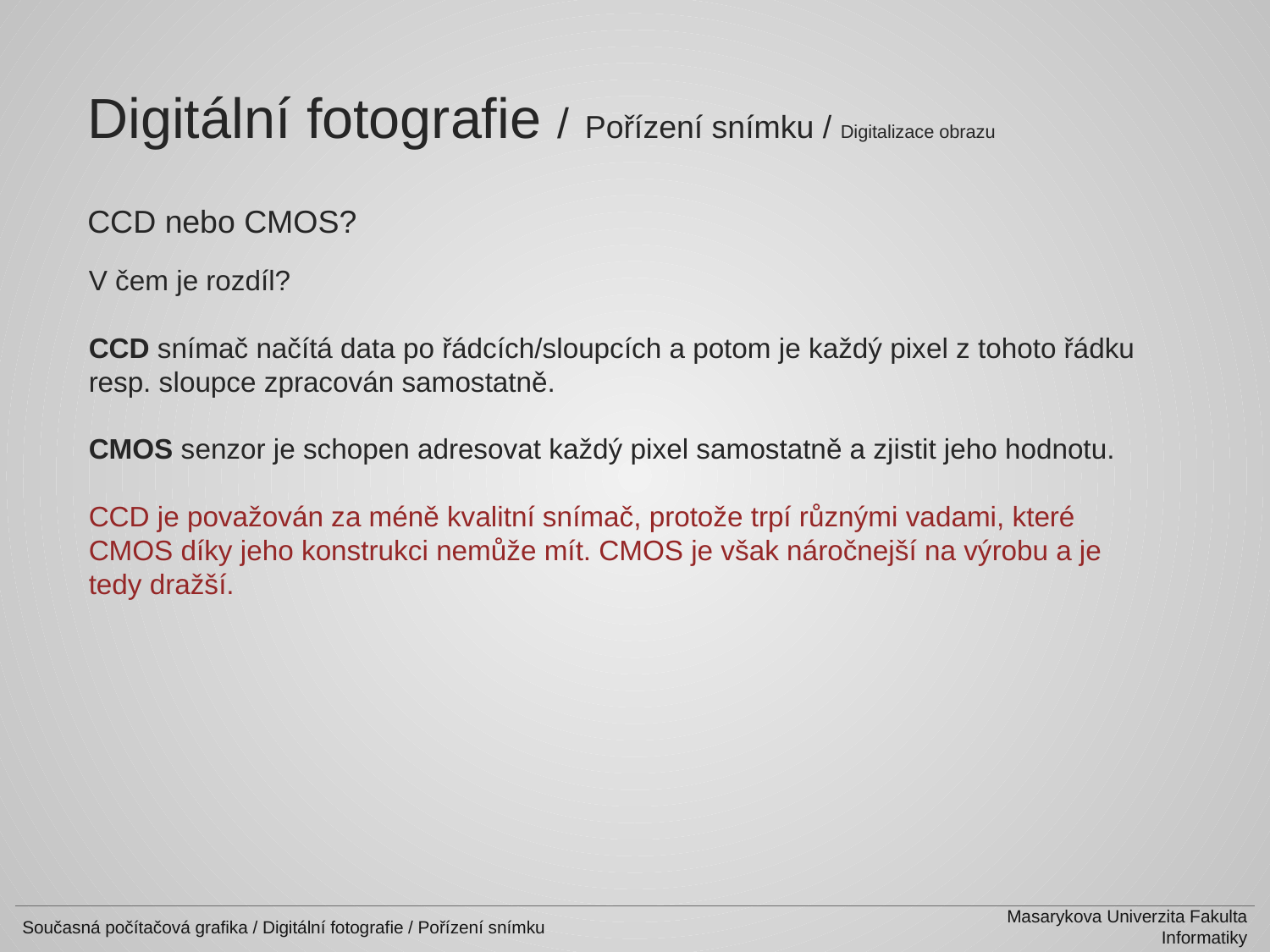

Digitální fotografie / Pořízení snímku / Digitalizace obrazu

CCD nebo CMOS?
V čem je rozdíl?

CCD snímač načítá data po řádcích/sloupcích a potom je každý pixel z tohoto řádku resp. sloupce zpracován samostatně.

CMOS senzor je schopen adresovat každý pixel samostatně a zjistit jeho hodnotu.

CCD je považován za méně kvalitní snímač, protože trpí různými vadami, které CMOS díky jeho konstrukci nemůže mít. CMOS je však náročnejší na výrobu a je tedy dražší.

Současná počítačová grafika / Digitální fotografie / Pořízení snímku
Masarykova Univerzita Fakulta Informatiky